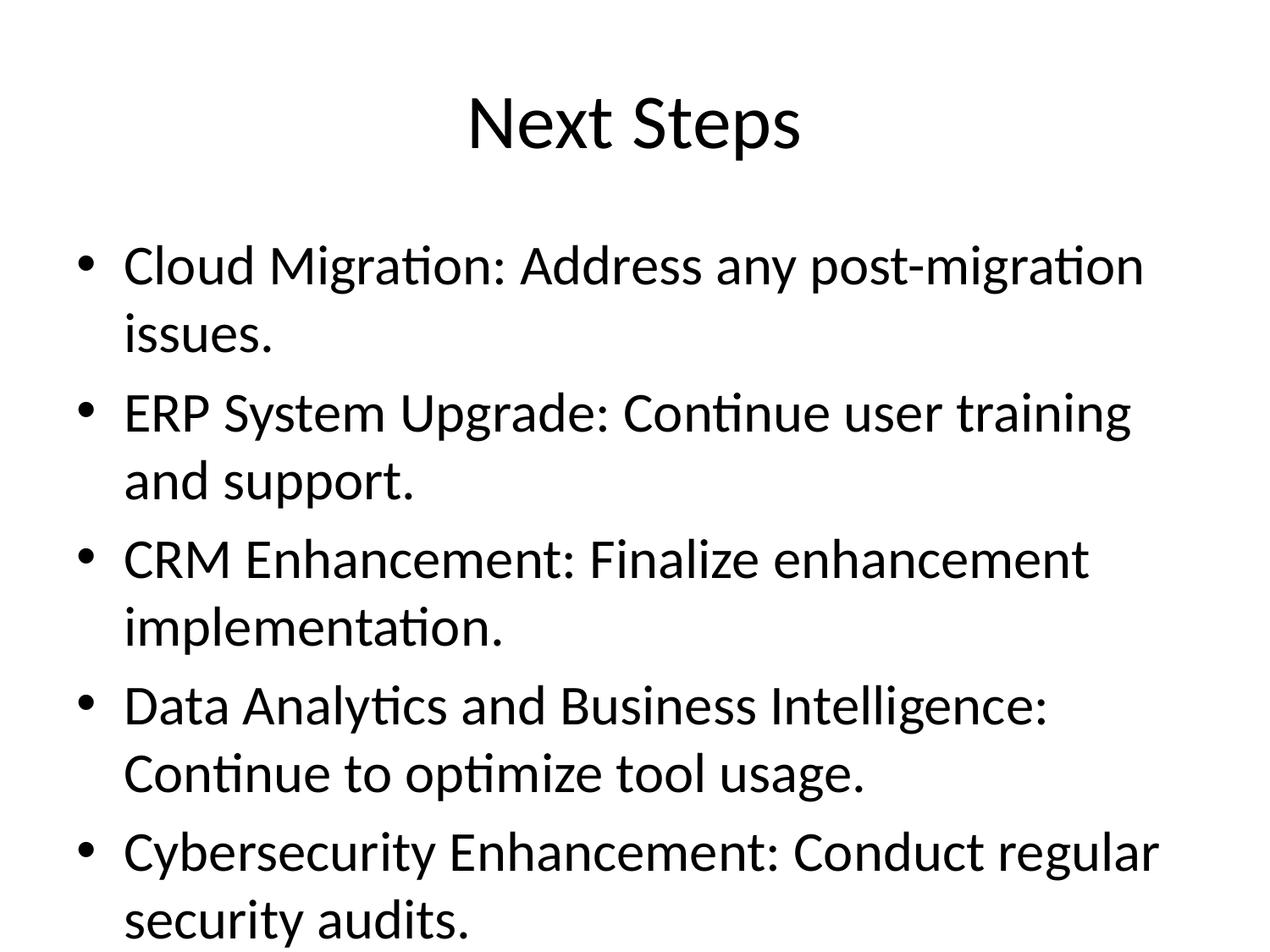

# Next Steps
Cloud Migration: Address any post-migration issues.
ERP System Upgrade: Continue user training and support.
CRM Enhancement: Finalize enhancement implementation.
Data Analytics and Business Intelligence: Continue to optimize tool usage.
Cybersecurity Enhancement: Conduct regular security audits.
Digital Workplace Transformation: Ensure smooth transition to new tools.